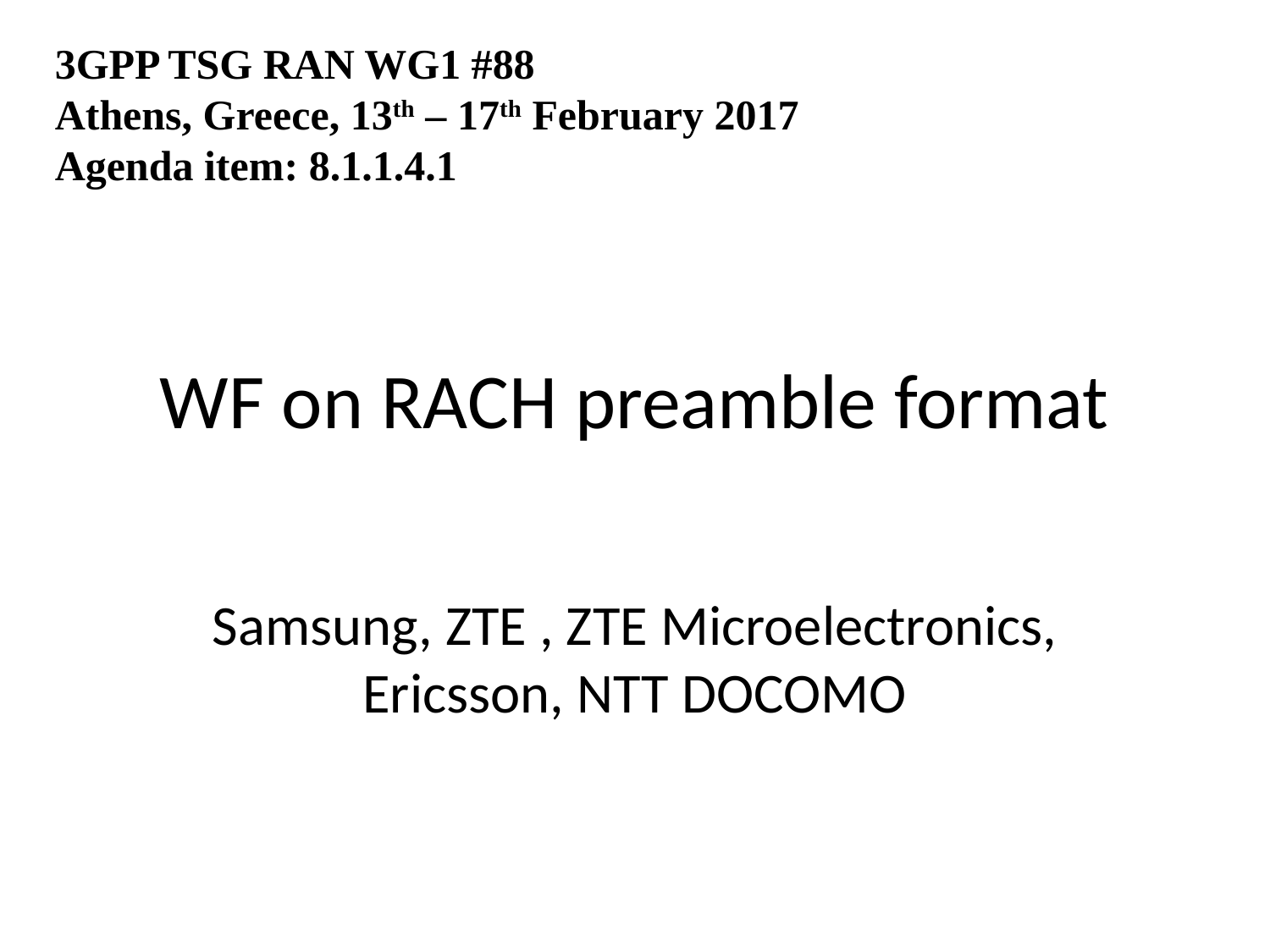

3GPP TSG RAN WG1 #88
Athens, Greece, 13th – 17th February 2017
Agenda item: 8.1.1.4.1
# WF on RACH preamble format
Samsung, ZTE , ZTE Microelectronics, Ericsson, NTT DOCOMO